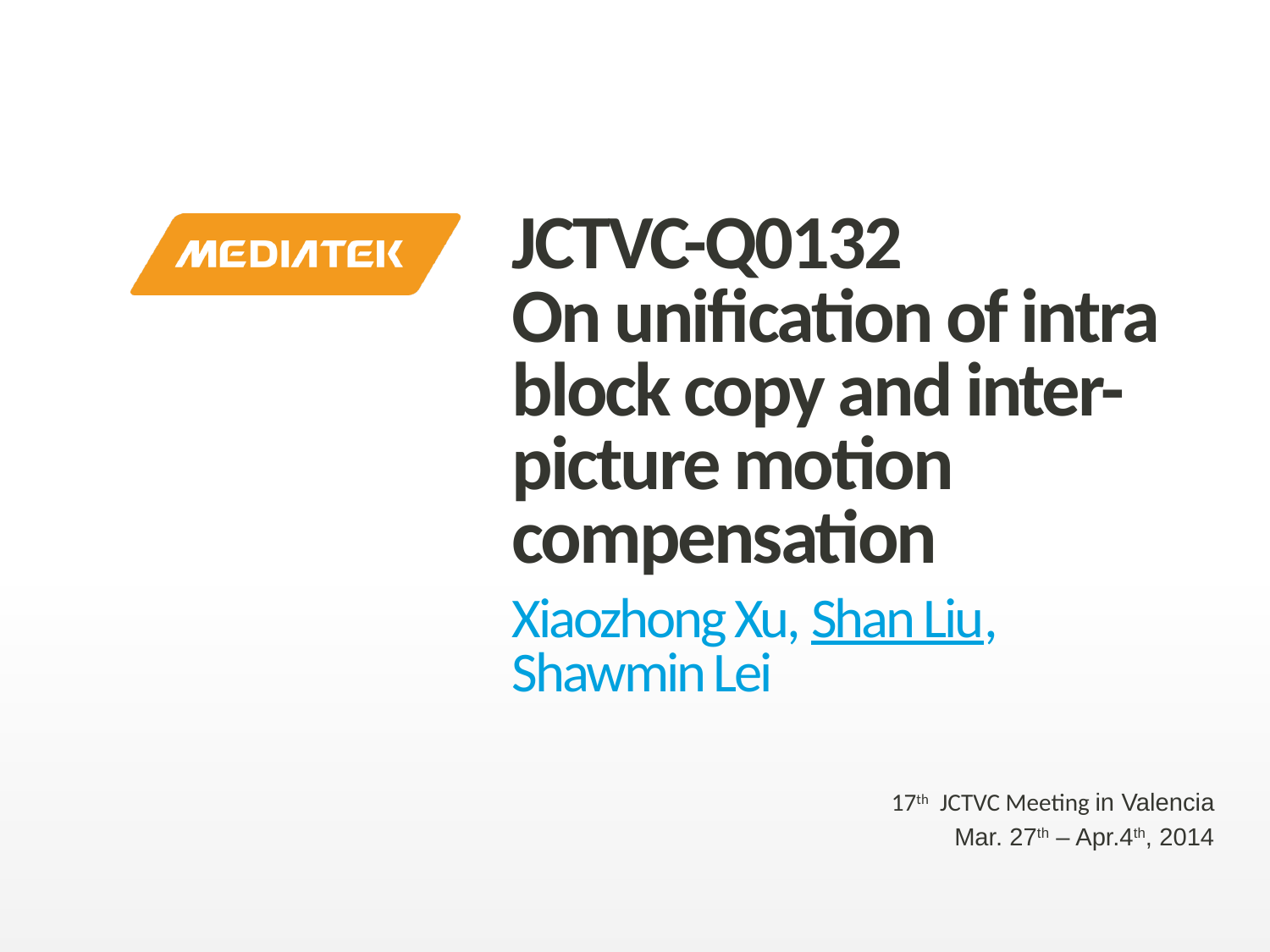

# JCTVC-Q0132 On unification of intra block copy and inter-picture motion compensation
Xiaozhong Xu, Shan Liu, Shawmin Lei
17th  JCTVC Meeting in Valencia
Mar. 27th – Apr.4th, 2014